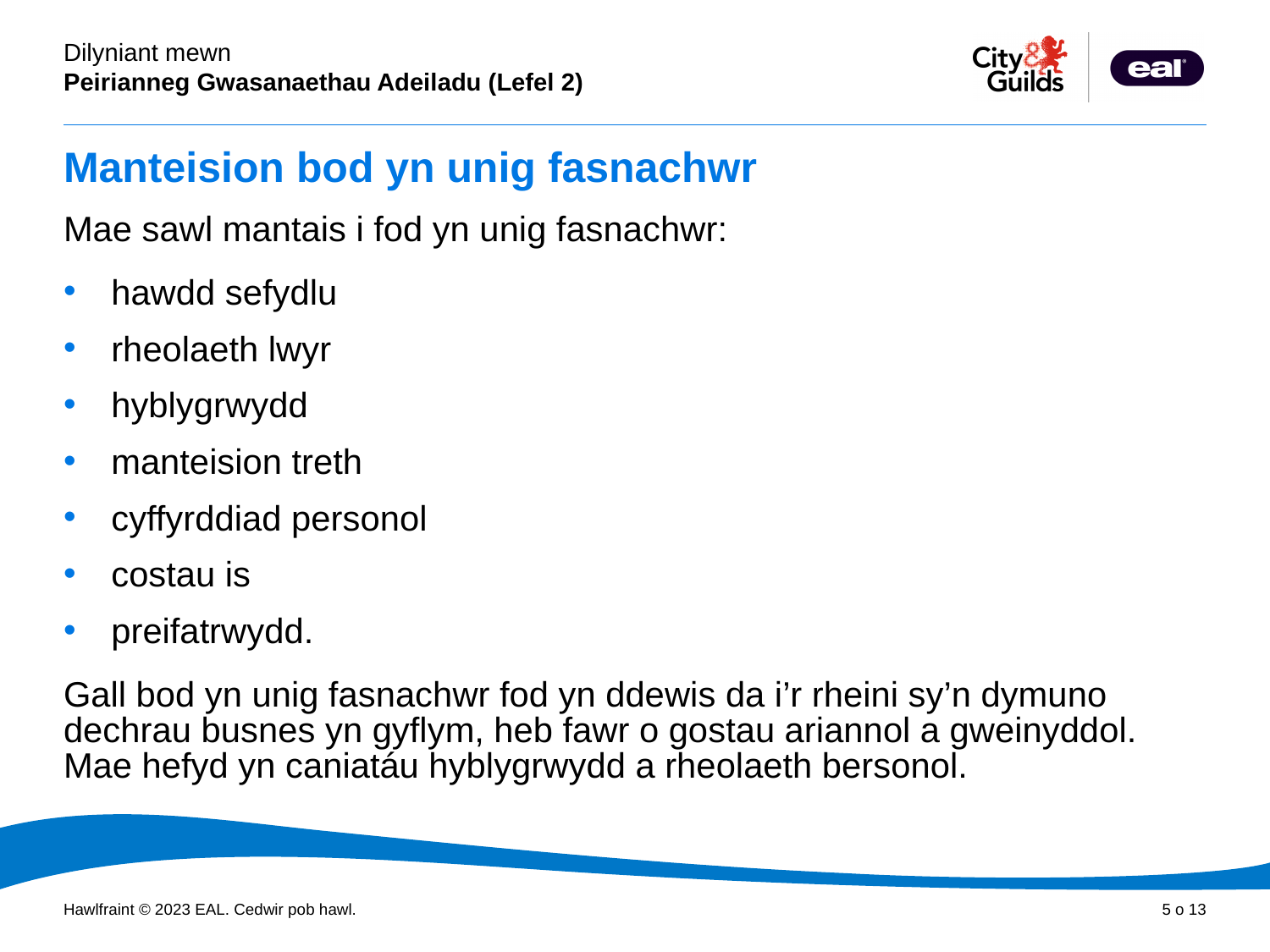

# Manteision bod yn unig fasnachwr
Mae sawl mantais i fod yn unig fasnachwr:
hawdd sefydlu
rheolaeth lwyr
hyblygrwydd
manteision treth
cyffyrddiad personol
costau is
preifatrwydd.
Gall bod yn unig fasnachwr fod yn ddewis da i’r rheini sy’n dymuno dechrau busnes yn gyflym, heb fawr o gostau ariannol a gweinyddol. Mae hefyd yn caniatáu hyblygrwydd a rheolaeth bersonol.